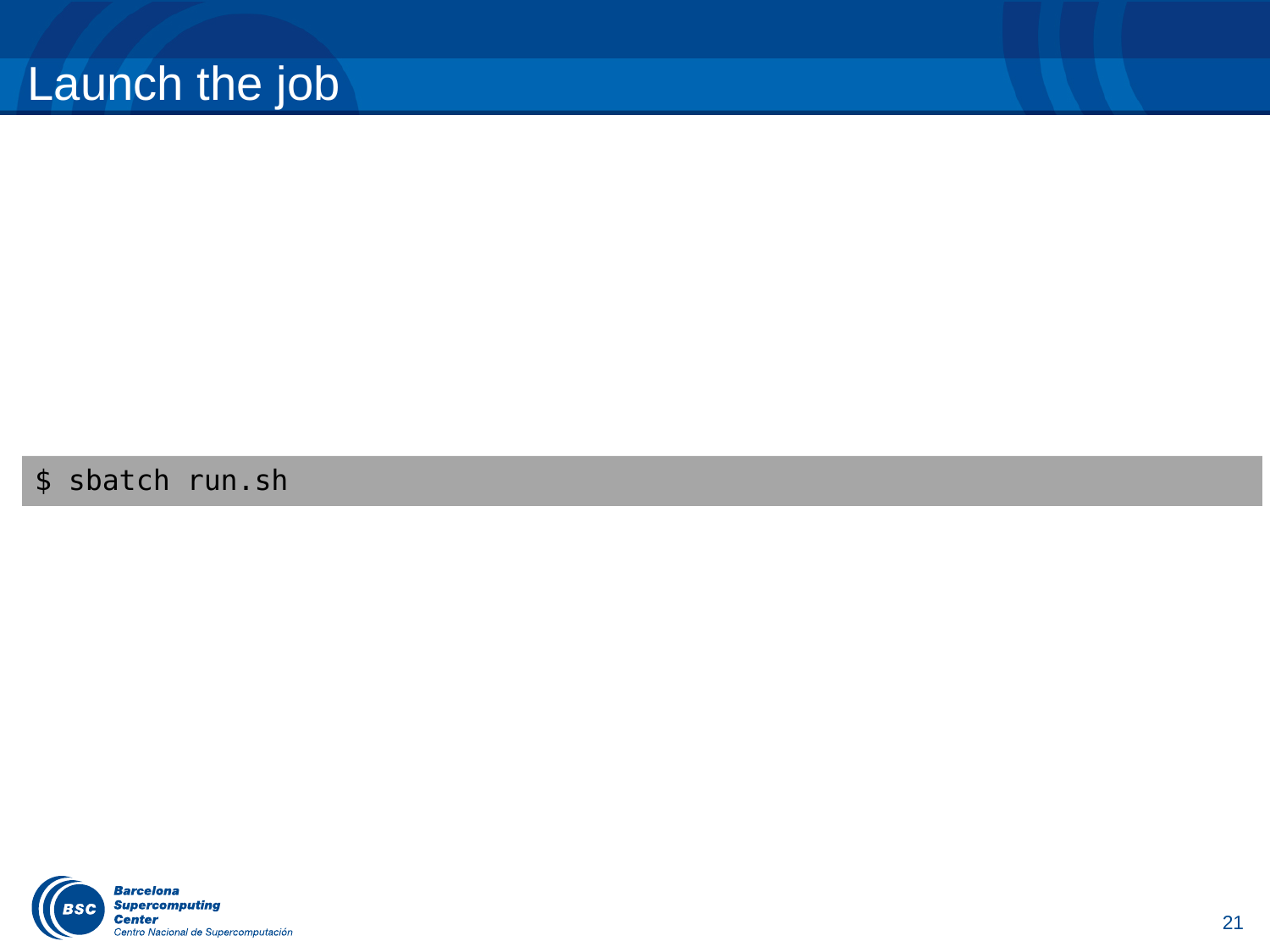

# Launch the job
$ sbatch run.sh

21